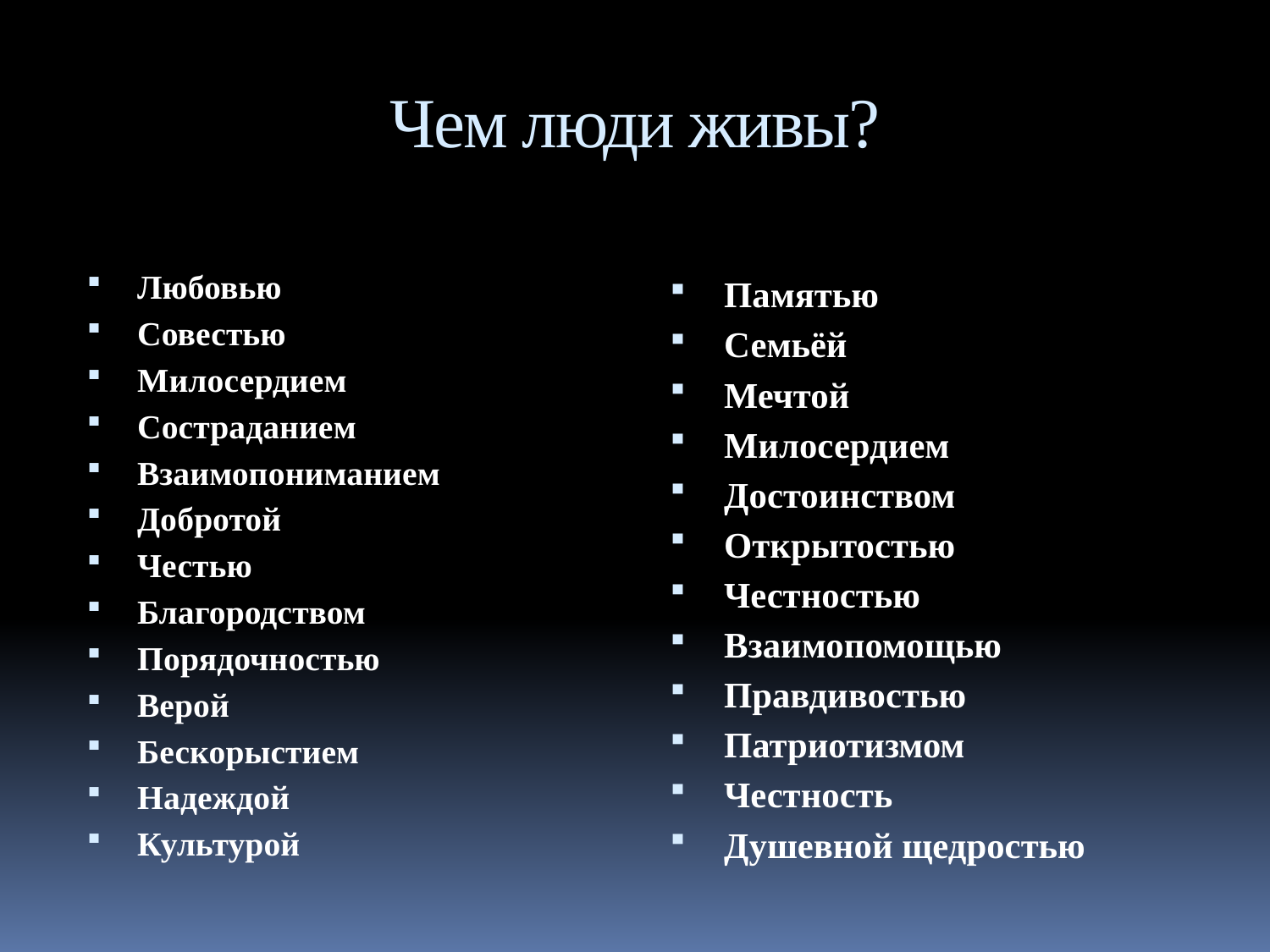

# Чем люди живы?

Памятью
Семьёй
Мечтой
Милосердием
Достоинством
Открытостью
Честностью
Взаимопомощью
Правдивостью
Патриотизмом
Честность
Душевной щедростью

Любовью
Совестью
Милосердием
Состраданием
Взаимопониманием
Добротой
Честью
Благородством
Порядочностью
Верой
Бескорыстием
Надеждой
Культурой